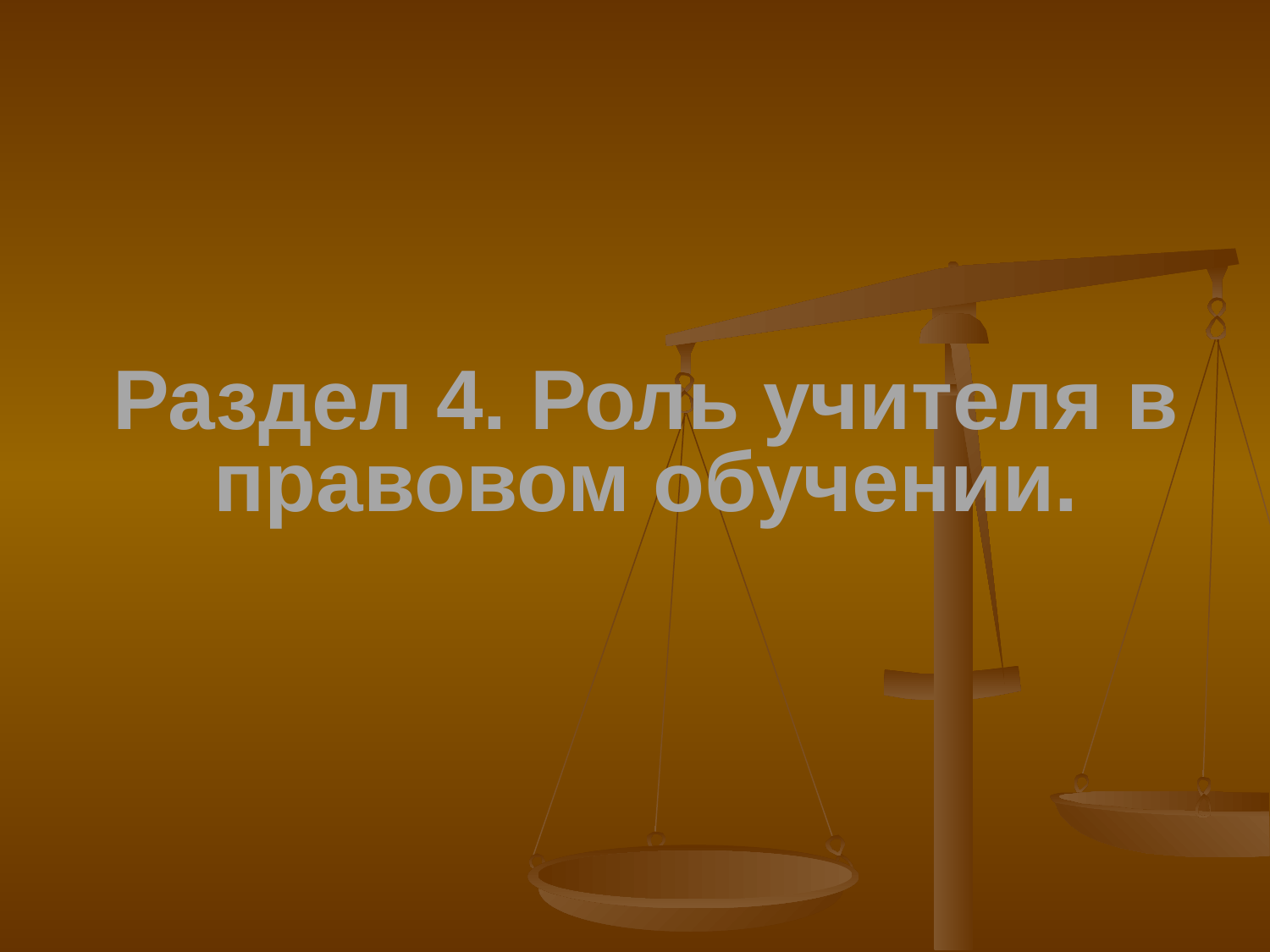

# Раздел 4. Роль учителя в правовом обучении.